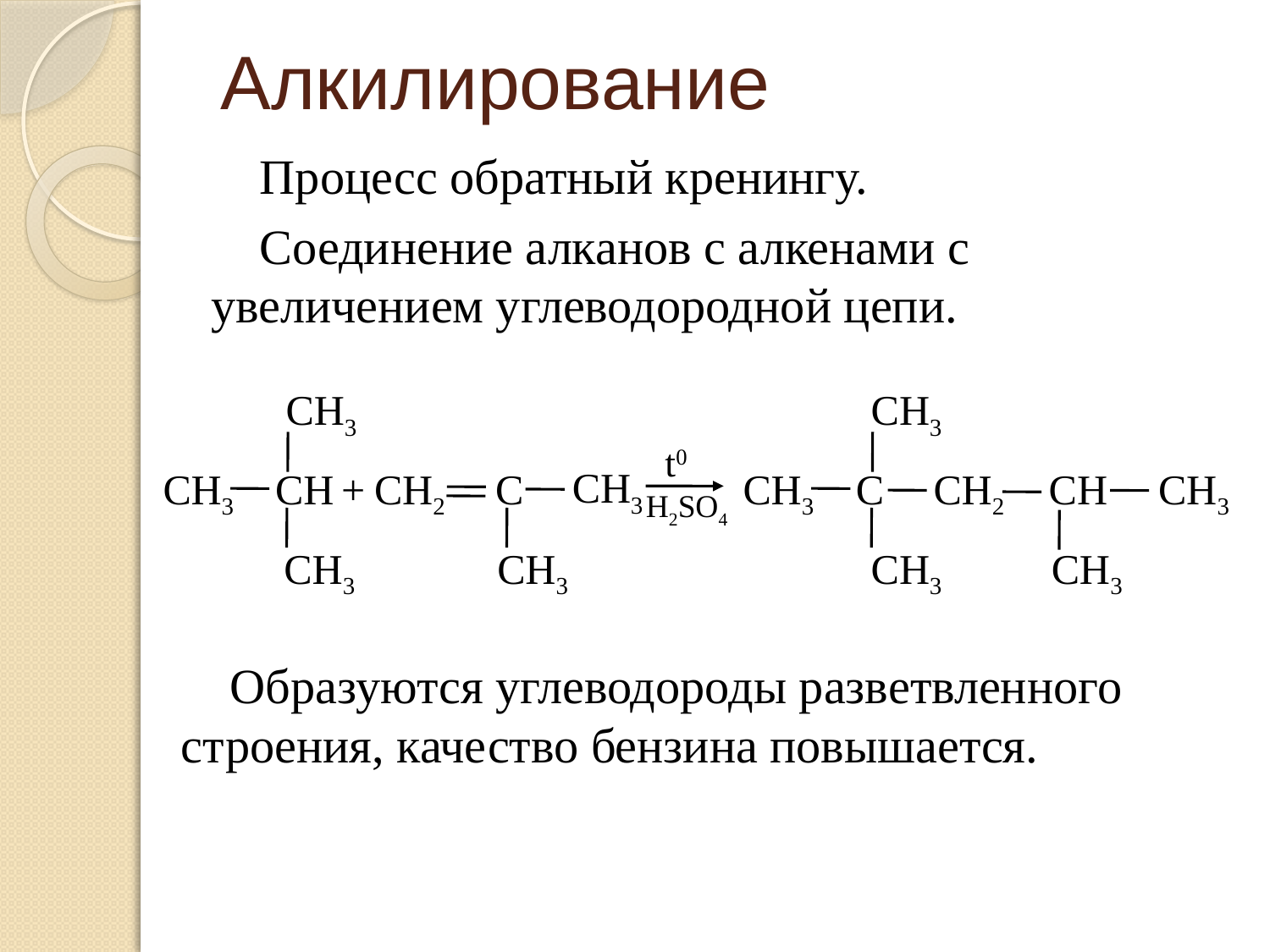

# Алкилирование
Процесс обратный кренингу.
Соединение алканов с алкенами с увеличением углеводородной цепи.
СН3
СН3
t0
СН3
СН3
СН
+
СН2
С
СН3
С
СН2
СН
СН3
H2SO4
СН3
СН3
СН3
СН3
Образуются углеводороды разветвленного строения, качество бензина повышается.